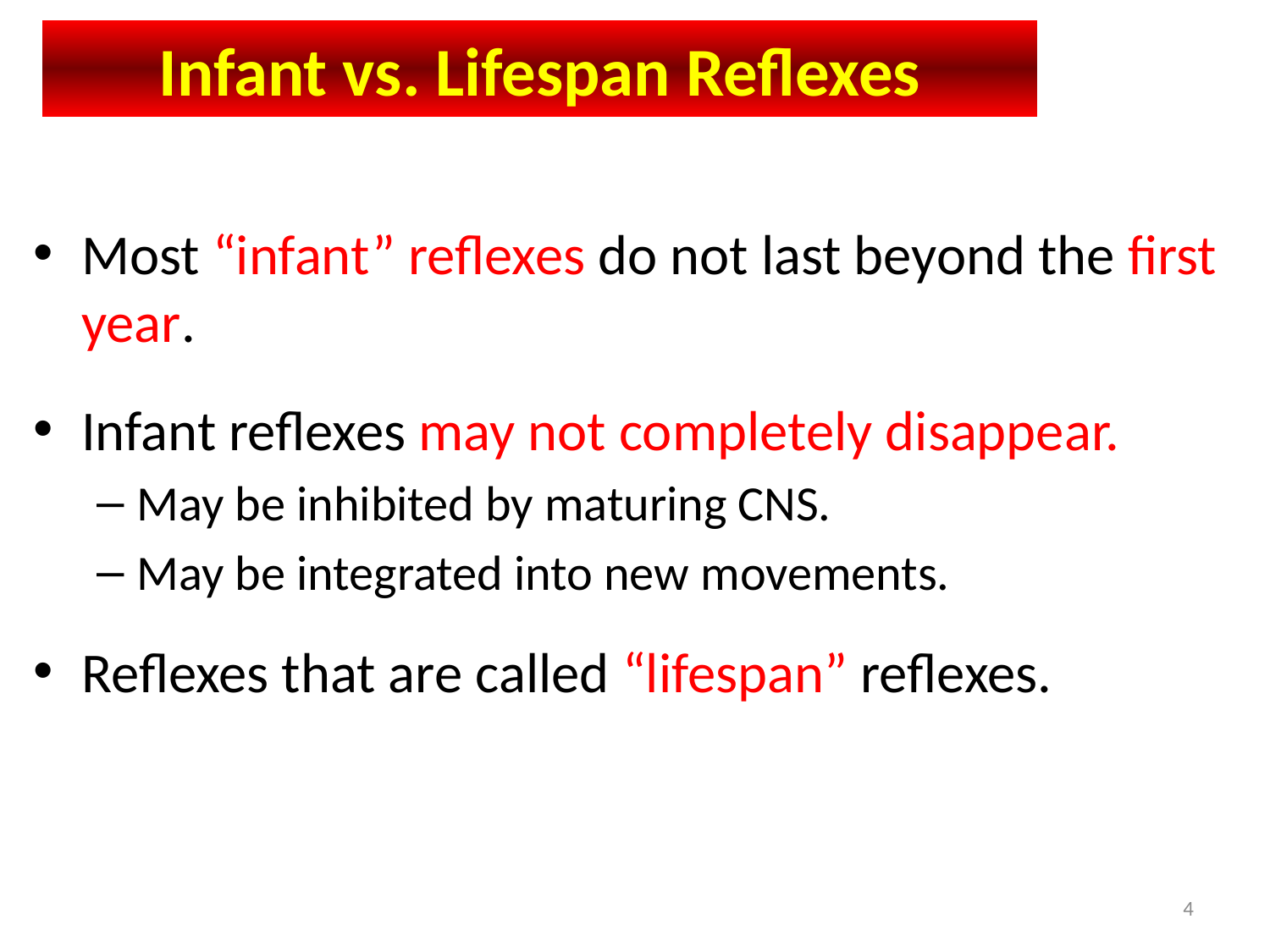

# Infant vs. Lifespan Reflexes
Most “infant” reflexes do not last beyond the first year.

Infant reflexes may not completely disappear.
May be inhibited by maturing CNS.
May be integrated into new movements.

Reflexes that are called “lifespan” reflexes.

4